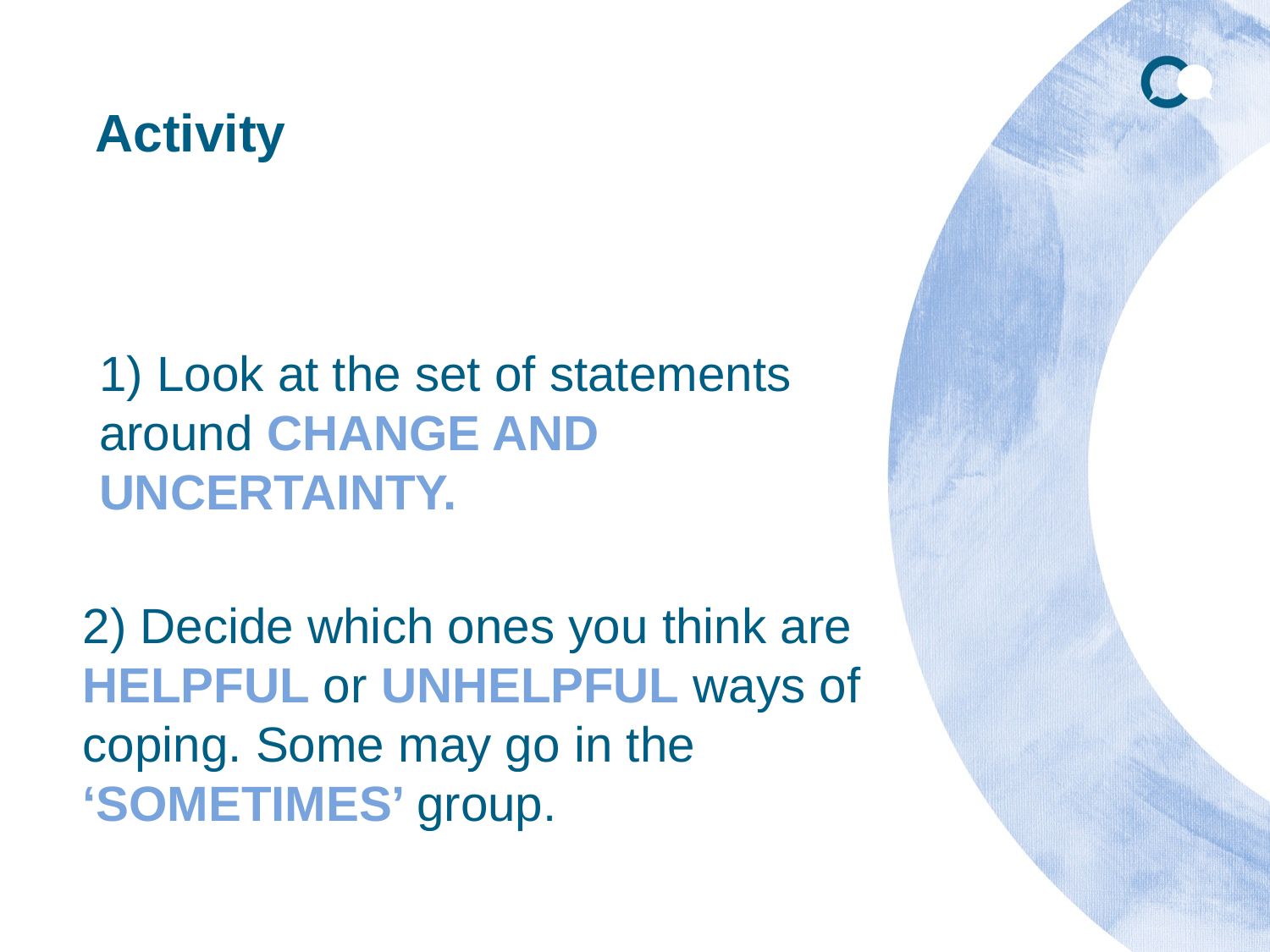

# Activity
1) Look at the set of statements around CHANGE AND UNCERTAINTY.

2) Decide which ones you think are HELPFUL or UNHELPFUL ways of coping. Some may go in the ‘SOMETIMES’ group.